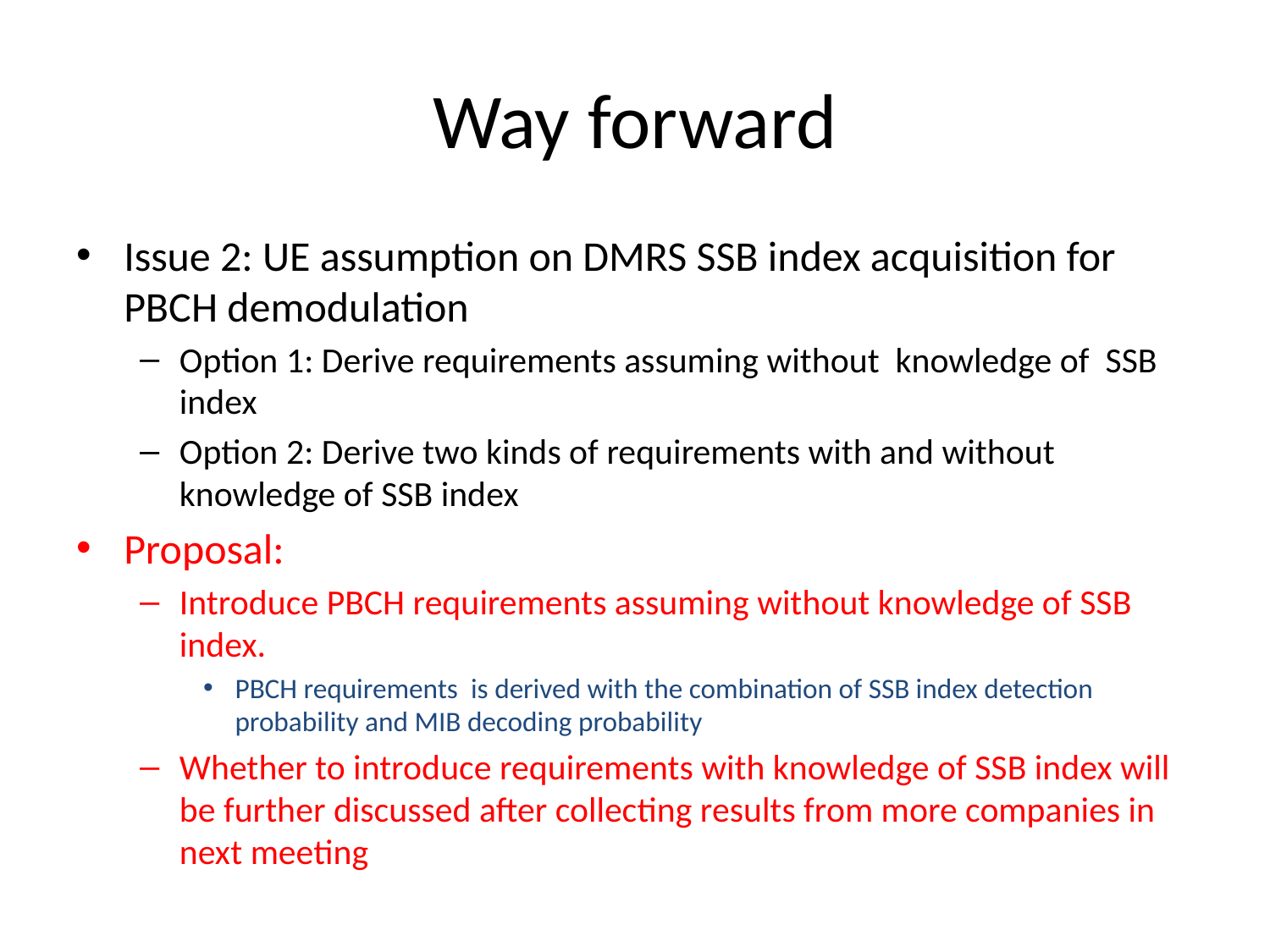

# Way forward
Issue 2: UE assumption on DMRS SSB index acquisition for PBCH demodulation
Option 1: Derive requirements assuming without  knowledge of  SSB  index
Option 2: Derive two kinds of requirements with and without knowledge of SSB index
Proposal:
Introduce PBCH requirements assuming without knowledge of SSB index.
PBCH requirements  is derived with the combination of SSB index detection probability and MIB decoding probability
Whether to introduce requirements with knowledge of SSB index will be further discussed after collecting results from more companies in next meeting